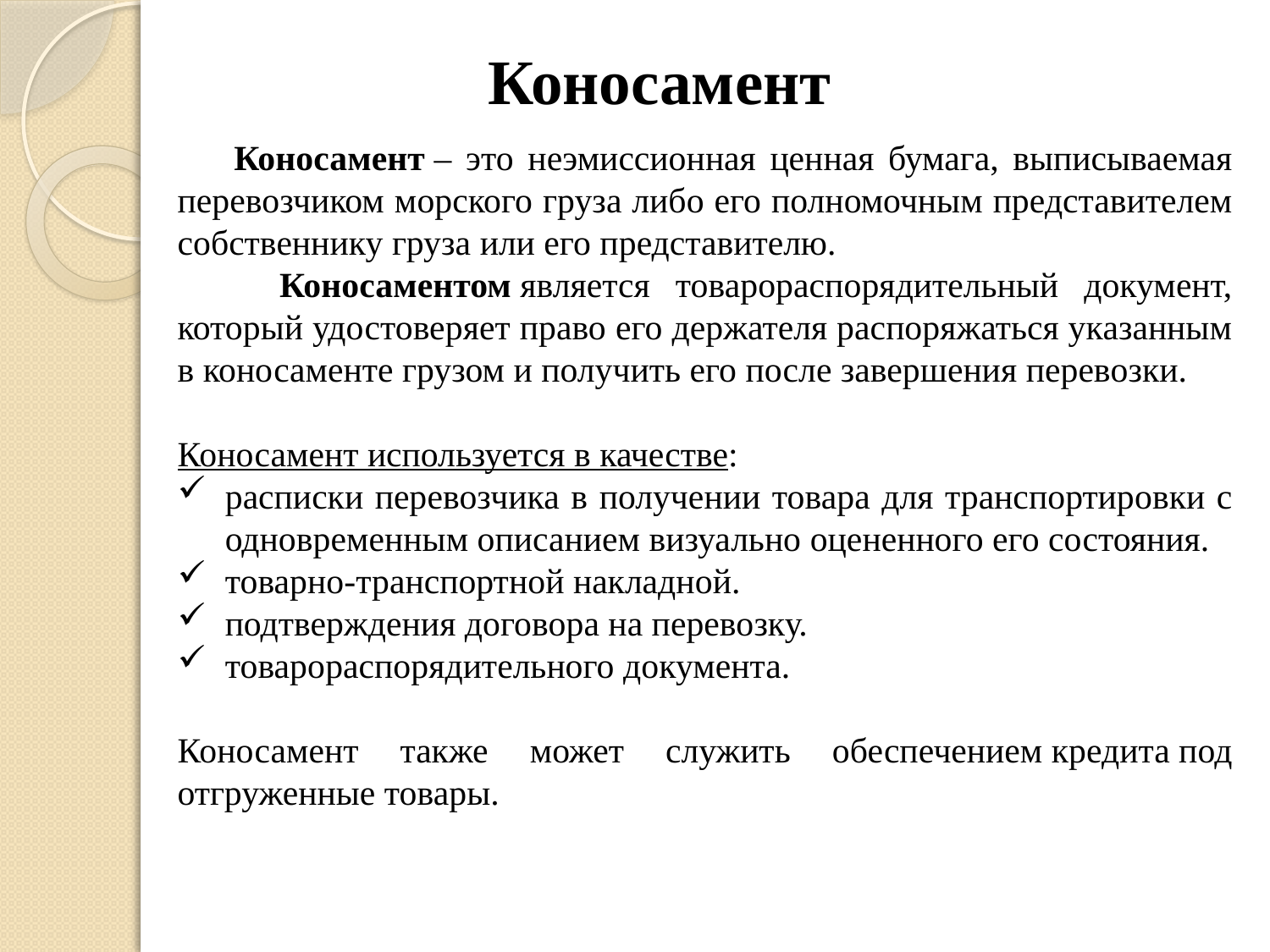

# Коносамент
    Коносамент – это неэмиссионная ценная бумага, выписываемая перевозчиком морского груза либо его полномочным представителем собственнику груза или его представителю.
    Коносаментом является товарораспорядительный документ, который удостоверяет право его держателя распоряжаться указанным в коносаменте грузом и получить его после завершения перевозки.

Коносамент используется в качестве:
расписки перевозчика в получении товара для транспортировки с одновременным описанием визуально оцененного его состояния.
товарно-транспортной накладной.
подтверждения договора на перевозку.
товарораспорядительного документа.

Коносамент также может служить обеспечением кредита под отгруженные товары.